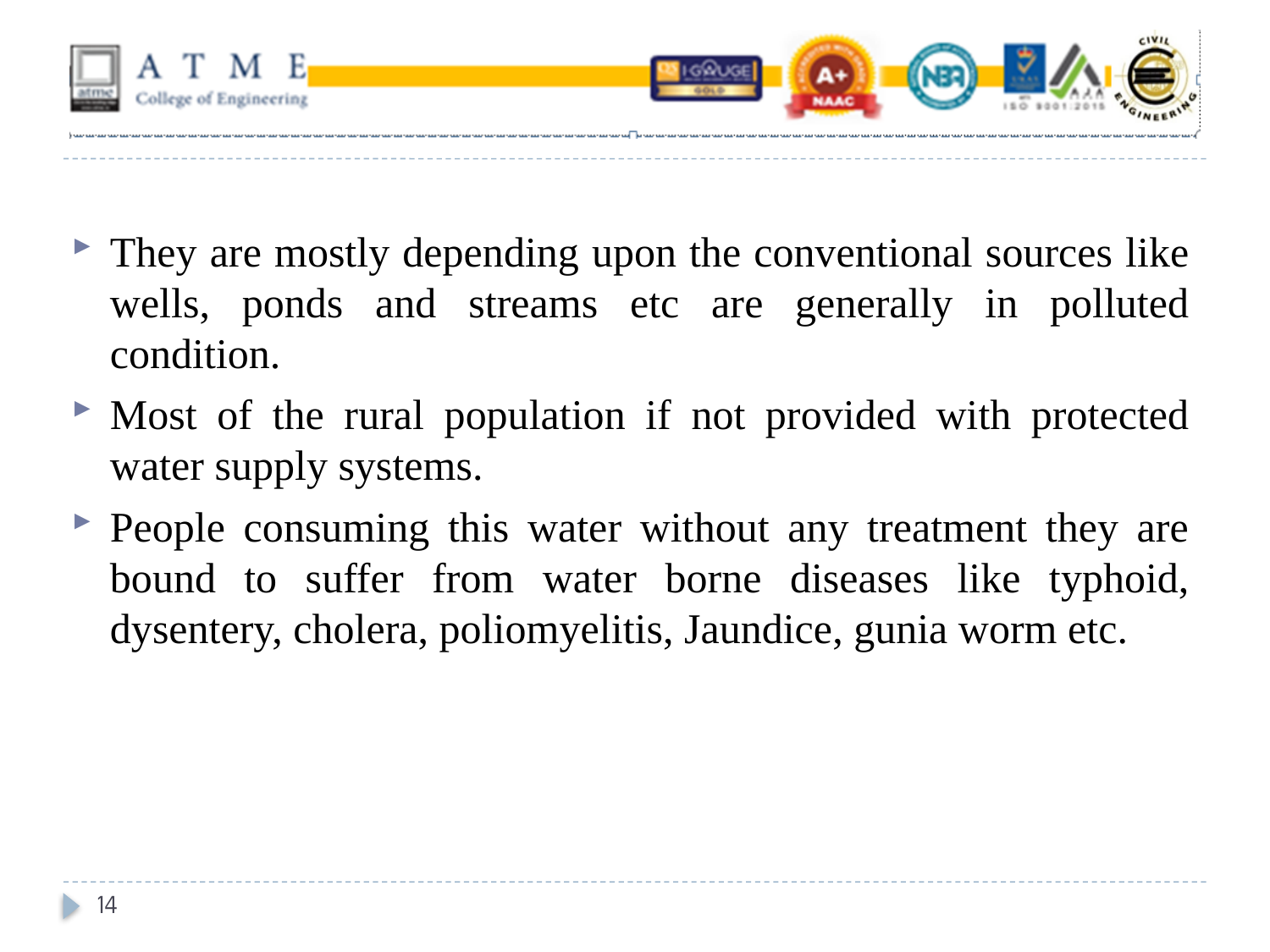

They are mostly depending upon the conventional sources like wells, ponds and streams etc are generally in polluted condition.
Most of the rural population if not provided with protected water supply systems.
People consuming this water without any treatment they are bound to suffer from water borne diseases like typhoid, dysentery, cholera, poliomyelitis, Jaundice, gunia worm etc.
14